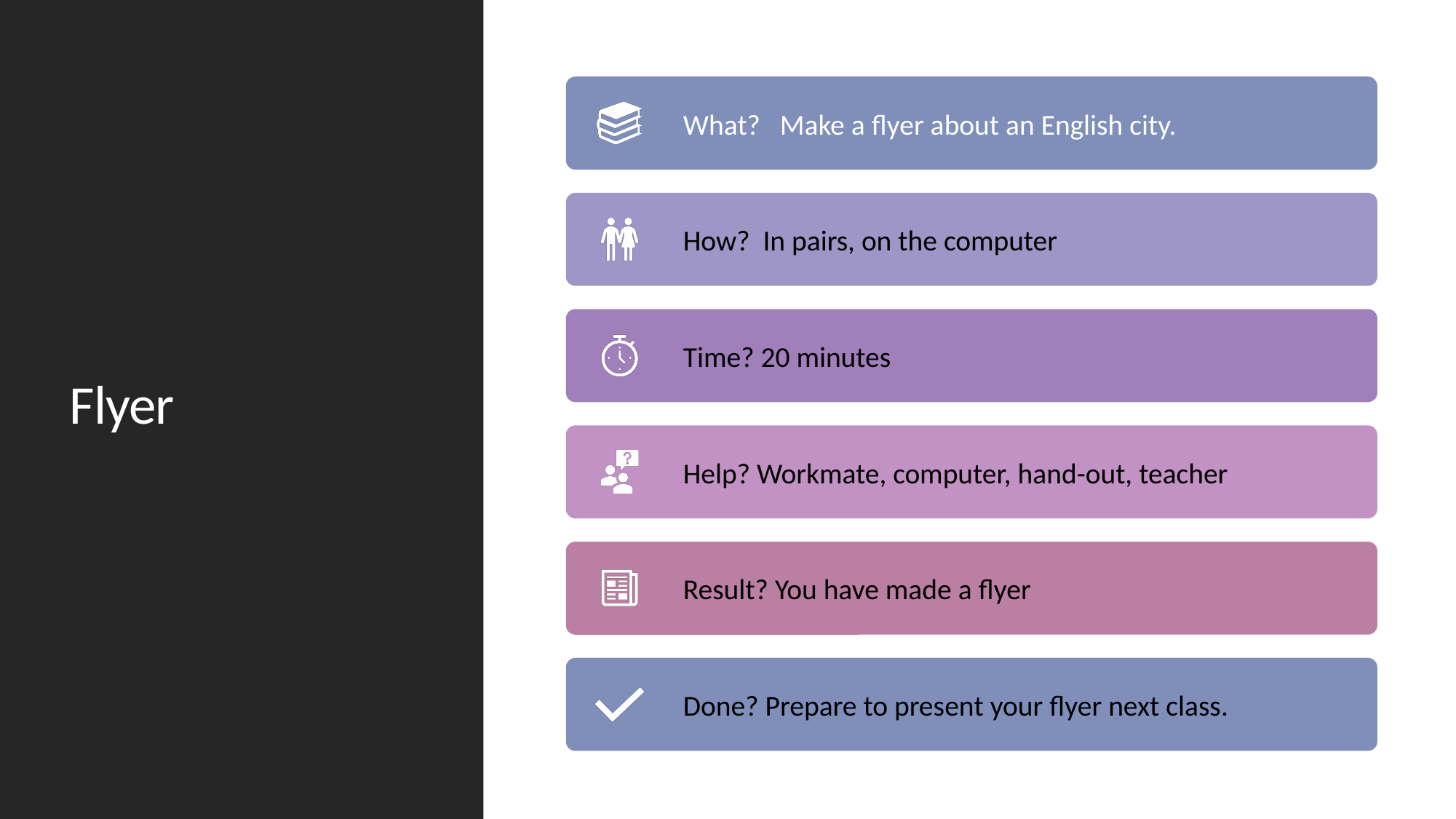

# Flyer
What?   Make a flyer about an English city.
How?  In pairs, on the computer
Time? 20 minutes
Help? Workmate, computer, hand-out, teacher
Result? You have made a flyer
Done? Prepare to present your flyer next class.